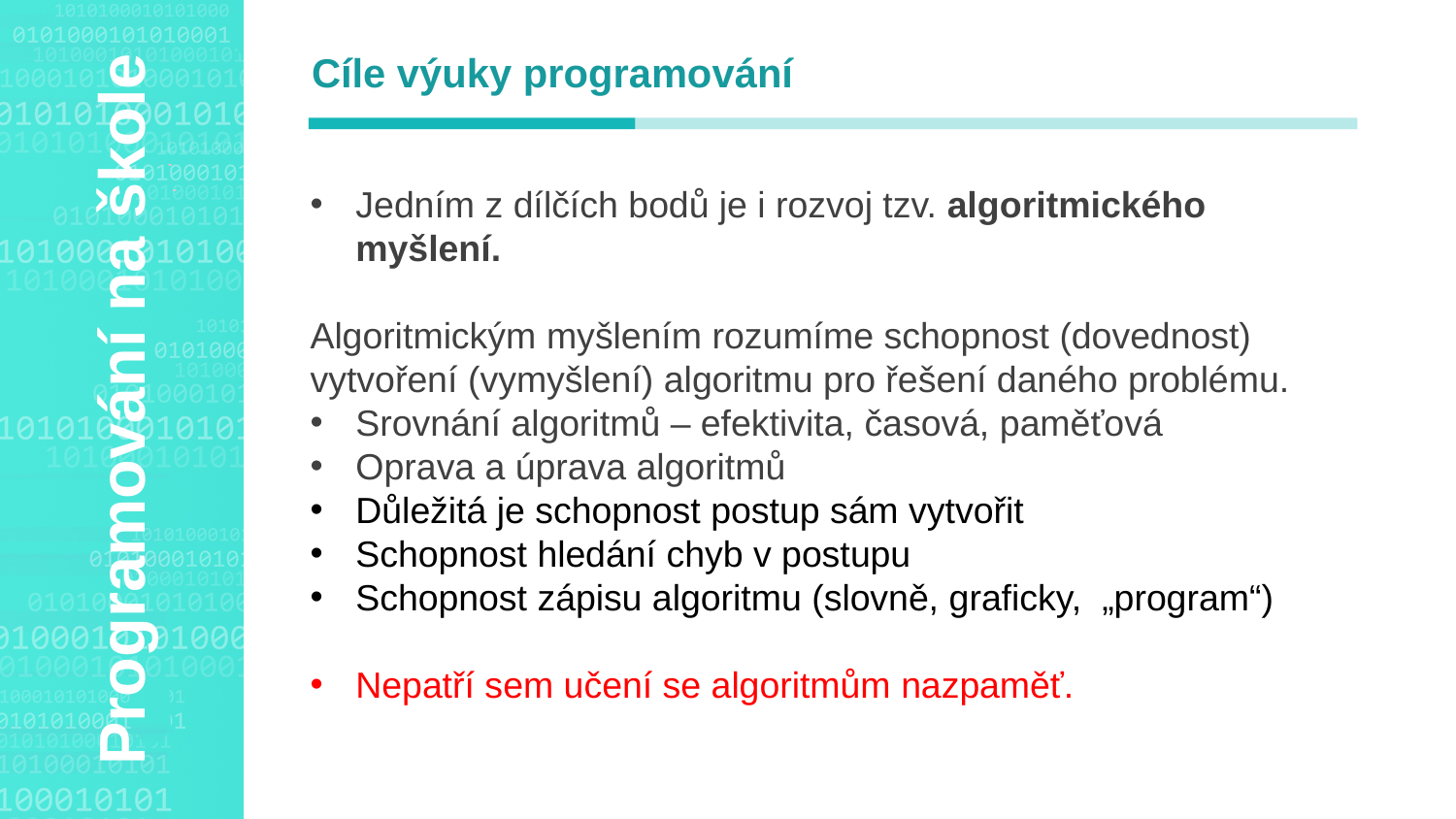

Cíle výuky programování

Jedním z dílčích bodů je i rozvoj tzv. algoritmického myšlení.

Algoritmickým myšlením rozumíme schopnost (dovednost) vytvoření (vymyšlení) algoritmu pro řešení daného problému.
Srovnání algoritmů – efektivita, časová, paměťová
Oprava a úprava algoritmů
Důležitá je schopnost postup sám vytvořit
Schopnost hledání chyb v postupu
Schopnost zápisu algoritmu (slovně, graficky,  „program“)
Nepatří sem učení se algoritmům nazpaměť.

Agenda Style

Programování na škole